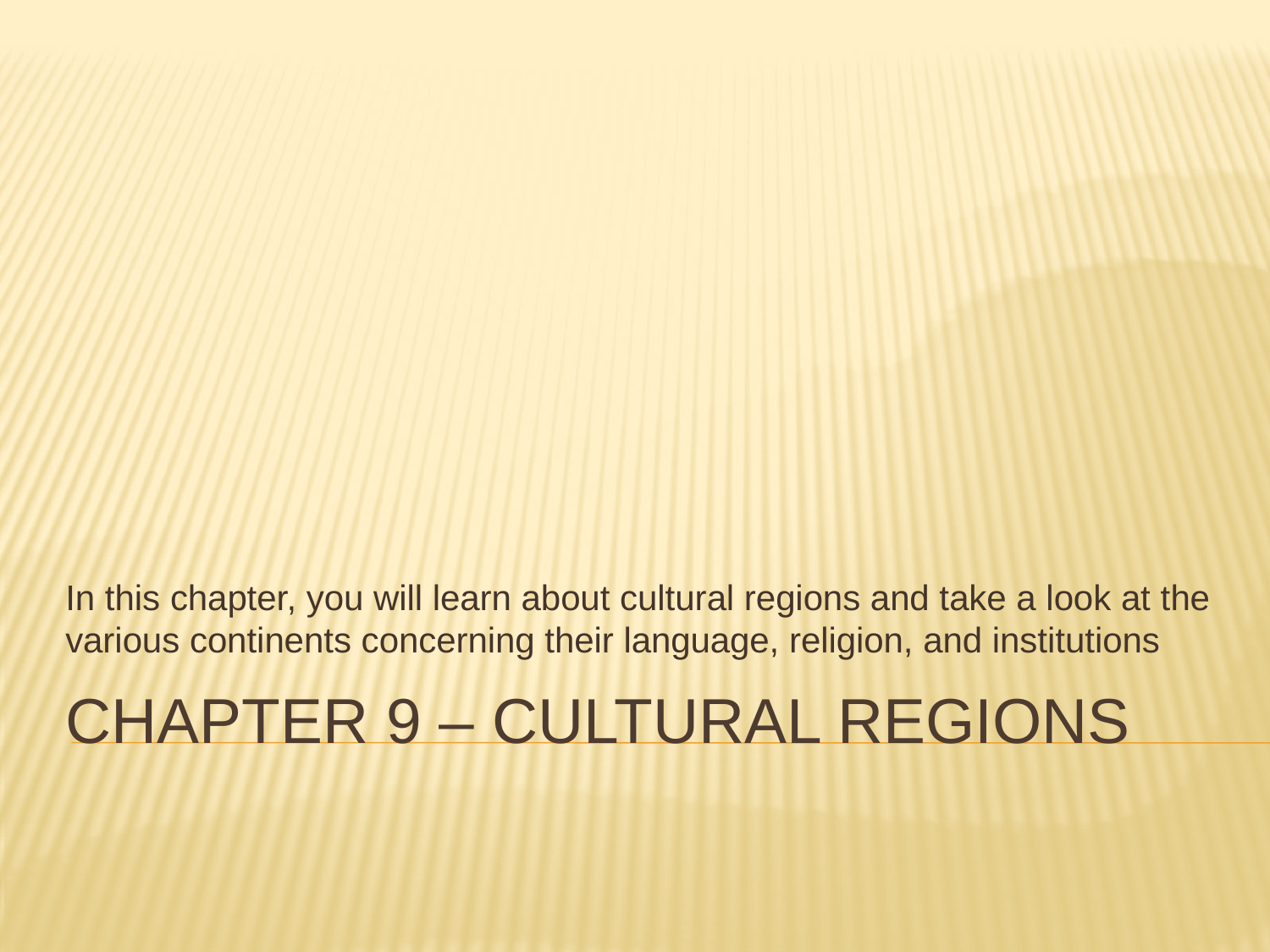

In this chapter, you will learn about cultural regions and take a look at the various continents concerning their language, religion, and institutions
# Chapter 9 – Cultural Regions